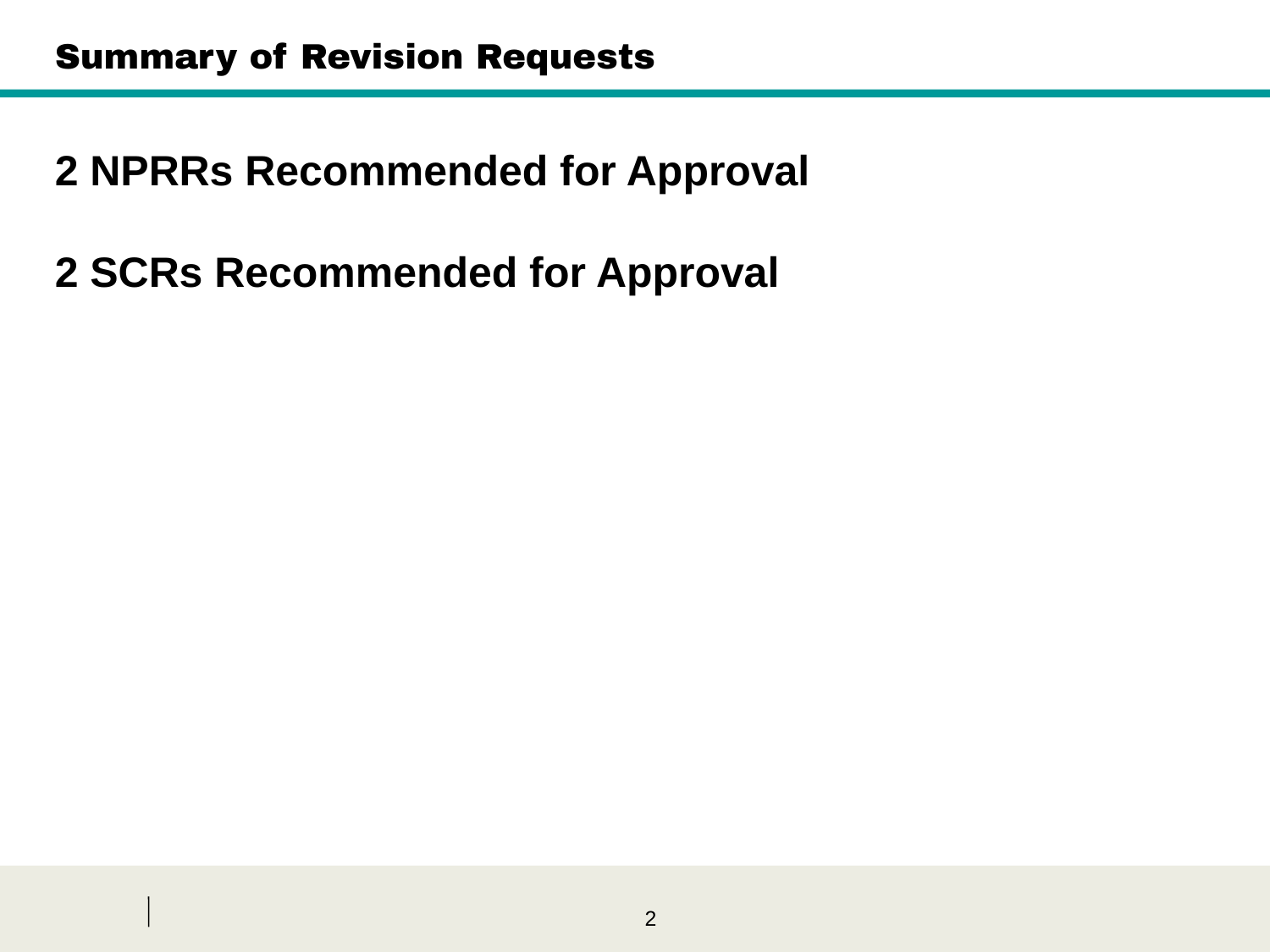

Summary of Revision Requests
2 NPRRs Recommended for Approval

2 SCRs Recommended for Approval